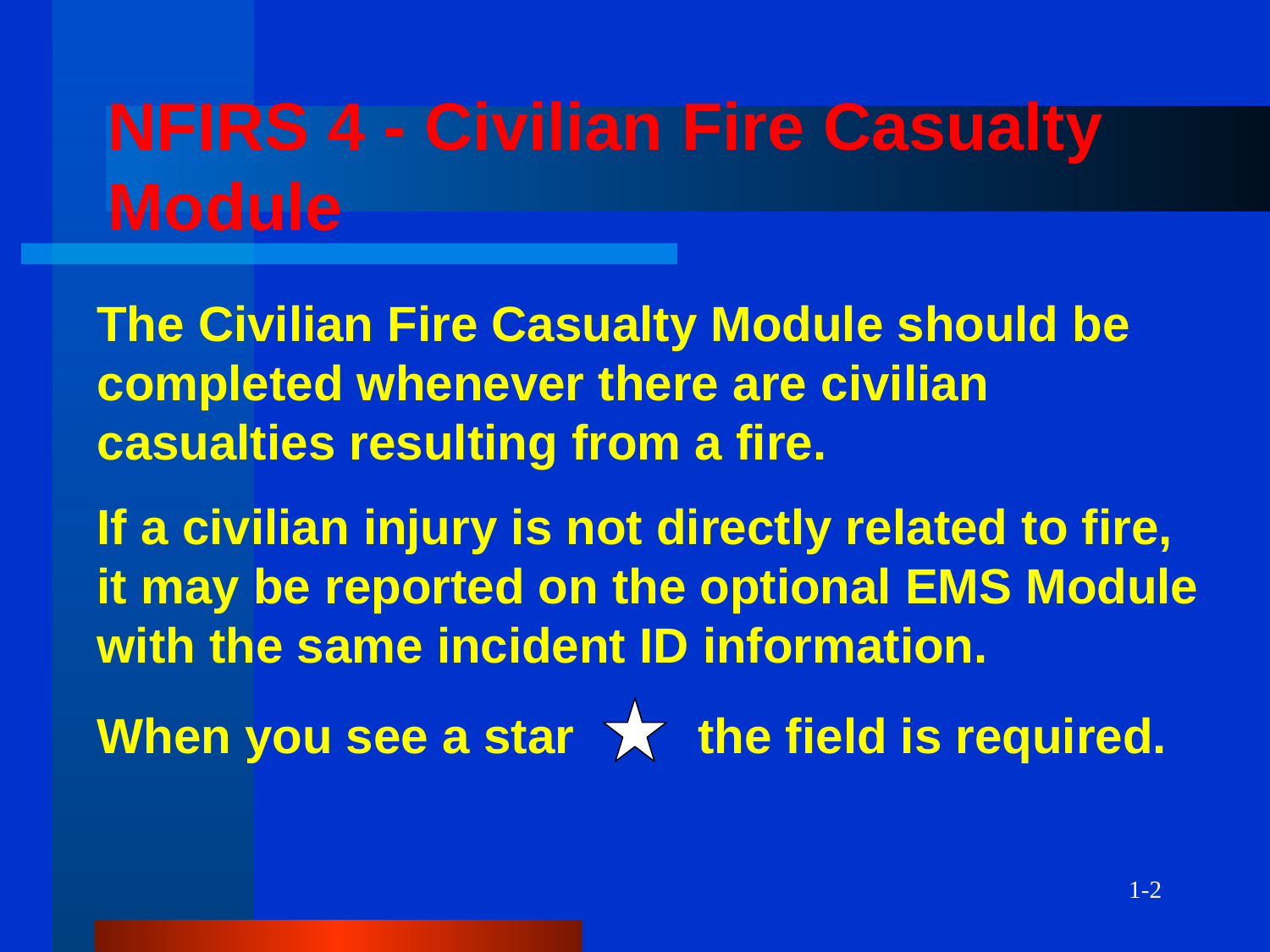

# NFIRS 4 - Civilian Fire Casualty Module
The Civilian Fire Casualty Module should be completed whenever there are civilian casualties resulting from a fire.

If a civilian injury is not directly related to fire, it may be reported on the optional EMS Module with the same incident ID information.
When you see a star         the field is required.

1-2